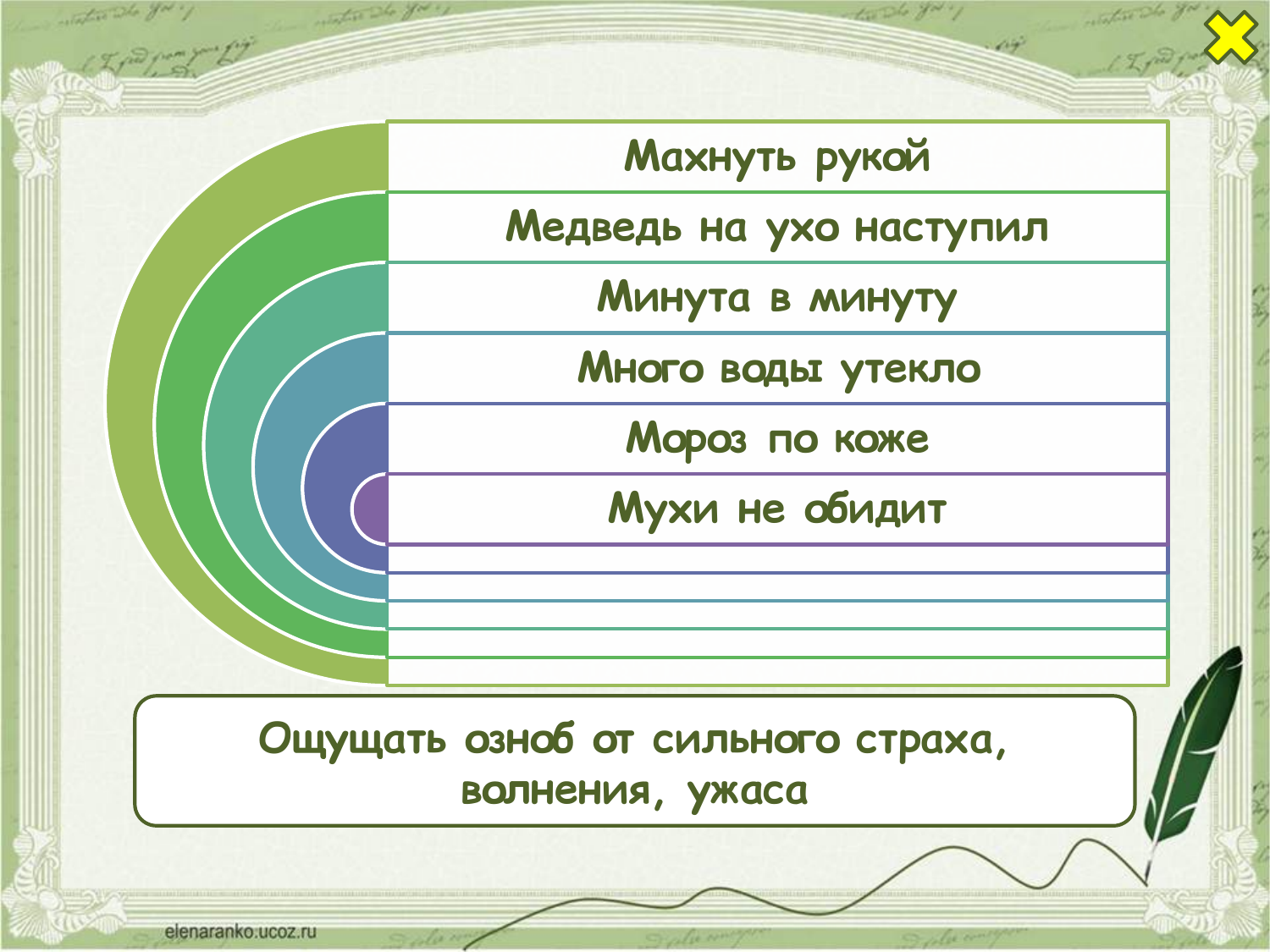

Махнуть рукой
Медведь на ухо наступил
Минута в минуту
Много воды утекло
Мороз по коже
Мухи не обидит

Ощущать озноб от сильного страха, волнения, ужаса